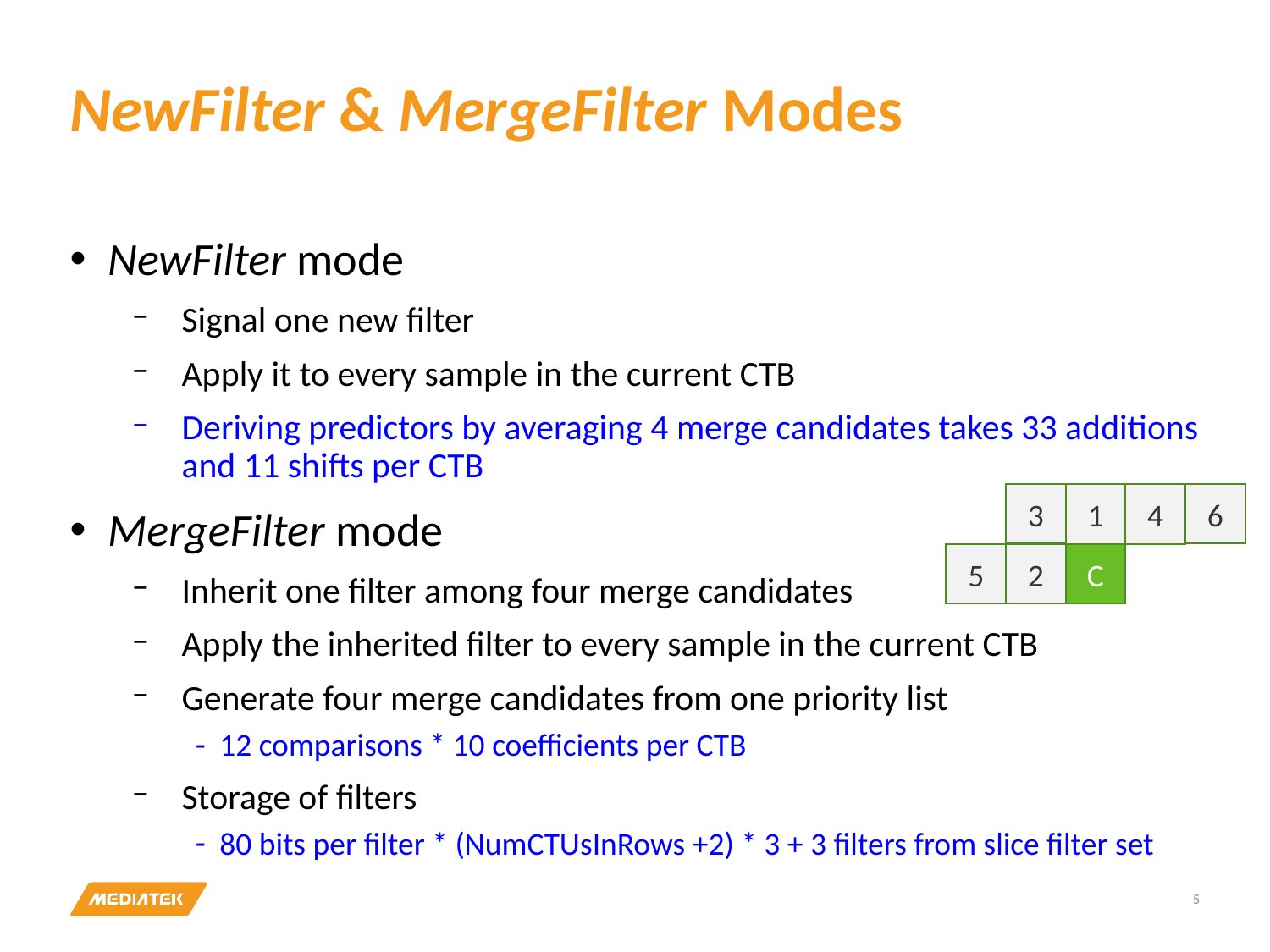

# NewFilter & MergeFilter Modes
NewFilter mode
Signal one new filter
Apply it to every sample in the current CTB
Deriving predictors by averaging 4 merge candidates takes 33 additions and 11 shifts per CTB
MergeFilter mode
Inherit one filter among four merge candidates
Apply the inherited filter to every sample in the current CTB
Generate four merge candidates from one priority list
12 comparisons * 10 coefficients per CTB
Storage of filters
80 bits per filter * (NumCTUsInRows +2) * 3 + 3 filters from slice filter set

3
6
4
1
5
2
C

5